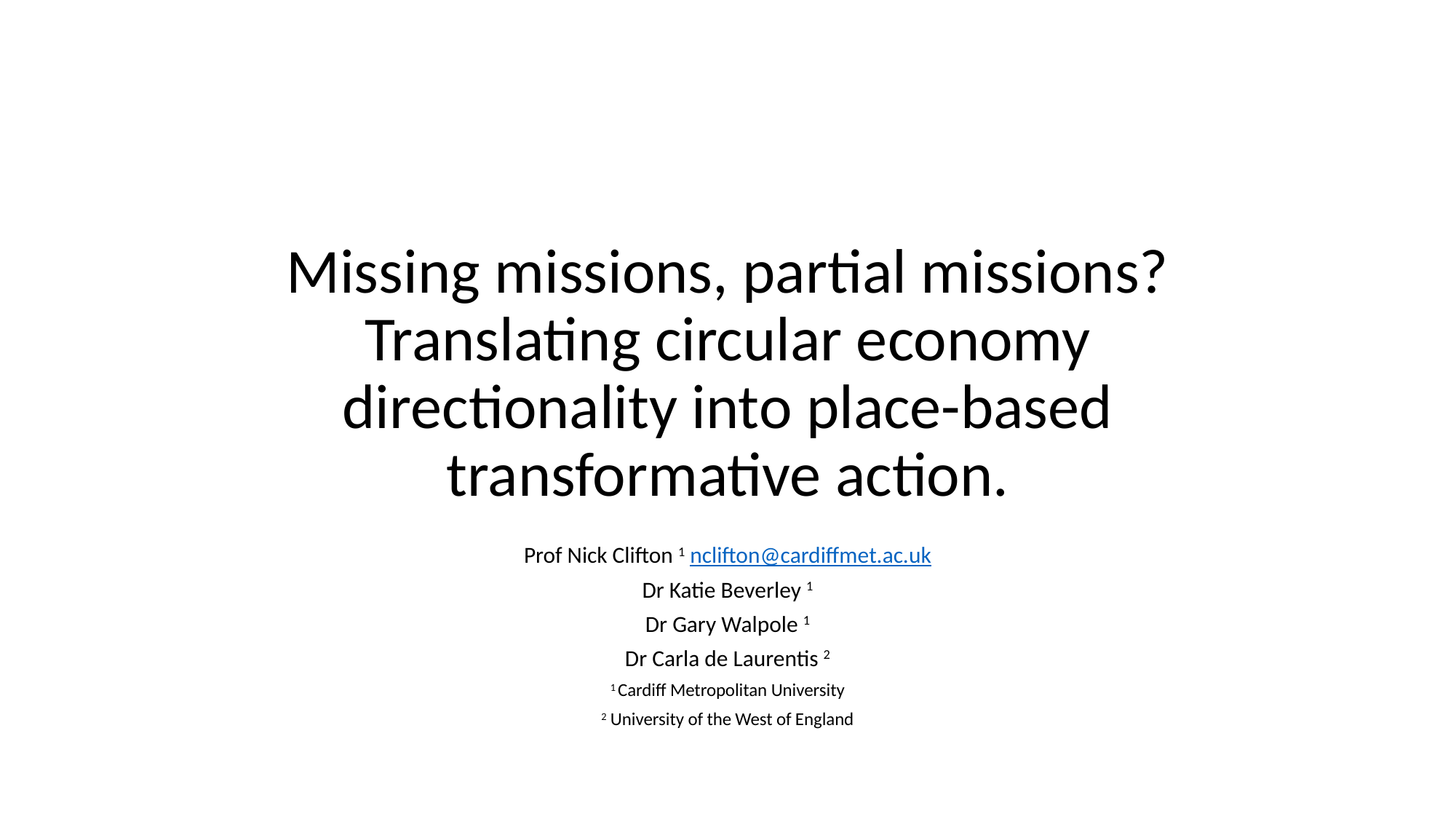

# Missing missions, partial missions? Translating circular economy directionality into place-based transformative action.
Prof Nick Clifton 1 nclifton@cardiffmet.ac.uk
Dr Katie Beverley 1
Dr Gary Walpole 1
Dr Carla de Laurentis 2
1 Cardiff Metropolitan University
2 University of the West of England